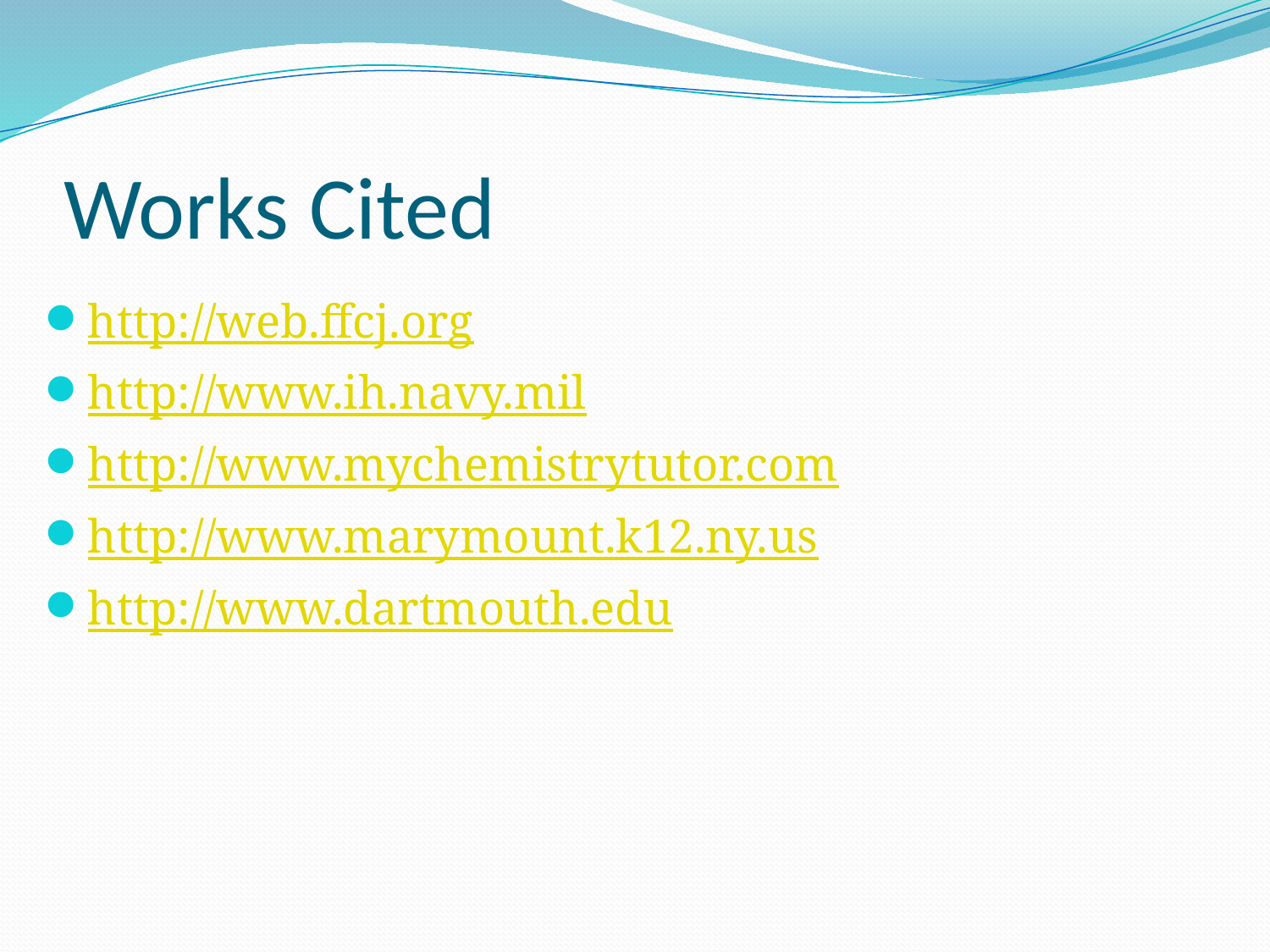

# Works Cited
http://web.ffcj.org
http://www.ih.navy.mil
http://www.mychemistrytutor.com
http://www.marymount.k12.ny.us
http://www.dartmouth.edu